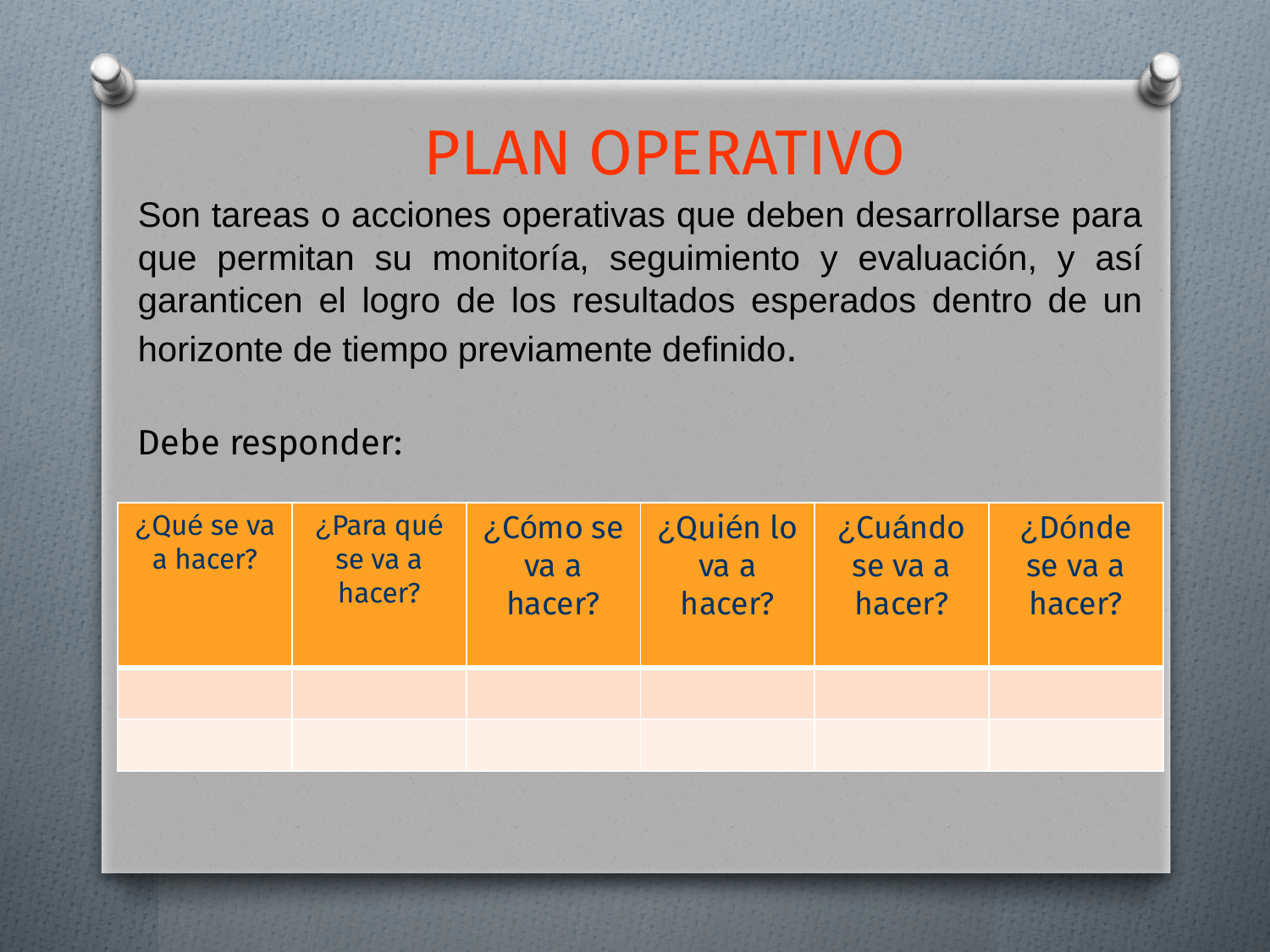

PLAN OPERATIVO
Son tareas o acciones operativas que deben desarrollarse para que permitan su monitoría, seguimiento y evaluación, y así garanticen el logro de los resultados esperados dentro de un horizonte de tiempo previamente definido.

Debe responder:

| ¿Qué se va a hacer? | ¿Para qué se va a hacer? | ¿Cómo se va a hacer? | ¿Quién lo va a hacer? | ¿Cuándo se va a hacer? | ¿Dónde se va a hacer? |
| --- | --- | --- | --- | --- | --- |
|  |  |  |  |  |  |
|  |  |  |  |  |  |